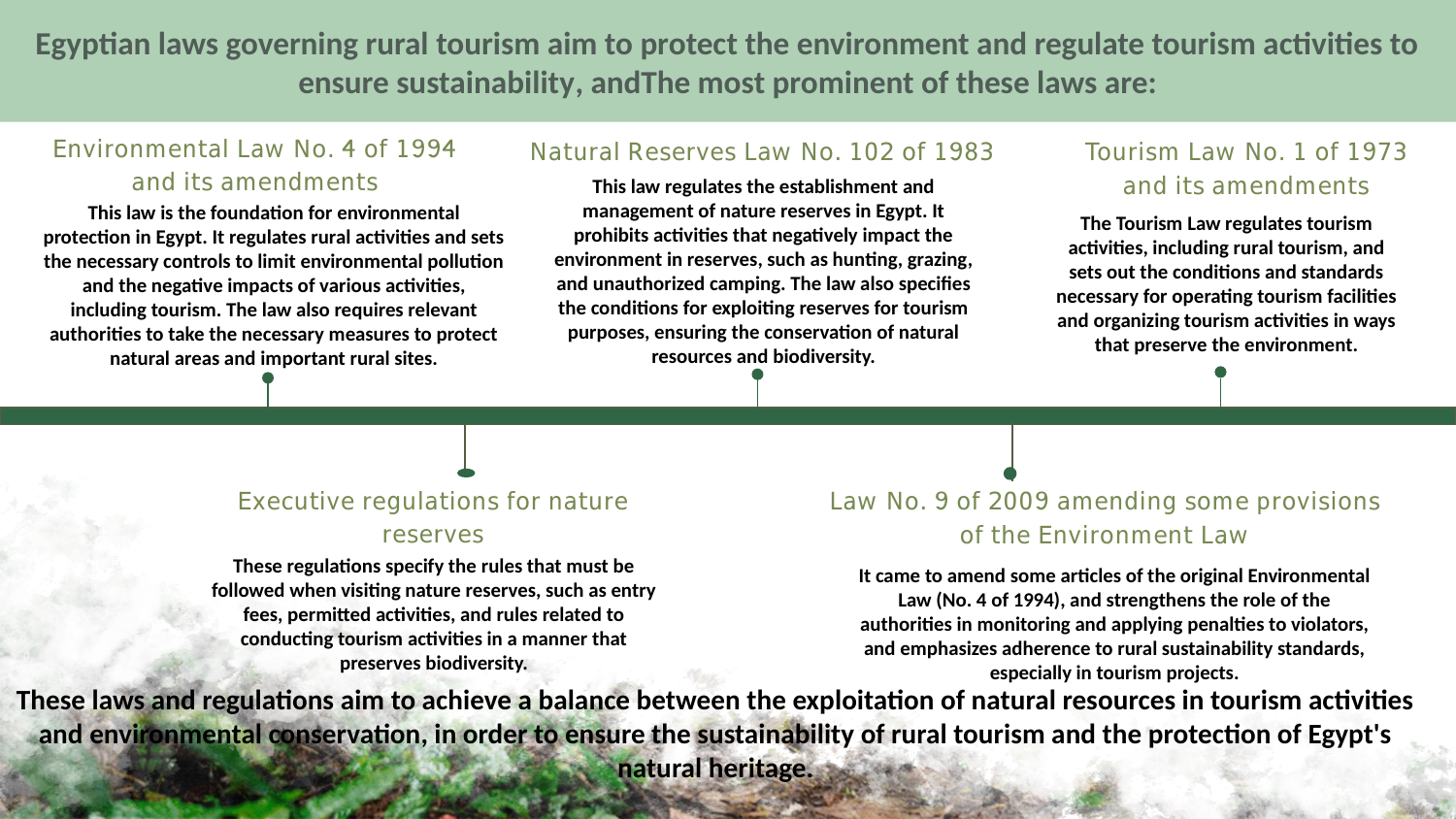

# Egyptian laws governing rural tourism aim to protect the environment and regulate tourism activities to ensure sustainability, andThe most prominent of these laws are:
Environmental Law No. 4 of 1994 and its amendments
Natural Reserves Law No. 102 of 1983
Tourism Law No. 1 of 1973 and its amendments
This law regulates the establishment and management of nature reserves in Egypt. It prohibits activities that negatively impact the environment in reserves, such as hunting, grazing, and unauthorized camping. The law also specifies the conditions for exploiting reserves for tourism purposes, ensuring the conservation of natural resources and biodiversity.
The Tourism Law regulates tourism activities, including rural tourism, and sets out the conditions and standards necessary for operating tourism facilities and organizing tourism activities in ways that preserve the environment.
This law is the foundation for environmental protection in Egypt. It regulates rural activities and sets the necessary controls to limit environmental pollution and the negative impacts of various activities, including tourism. The law also requires relevant authorities to take the necessary measures to protect natural areas and important rural sites.

Executive regulations for nature reserves
Law No. 9 of 2009 amending some provisions of the Environment Law
These regulations specify the rules that must be followed when visiting nature reserves, such as entry fees, permitted activities, and rules related to conducting tourism activities in a manner that preserves biodiversity.
It came to amend some articles of the original Environmental Law (No. 4 of 1994), and strengthens the role of the authorities in monitoring and applying penalties to violators, and emphasizes adherence to rural sustainability standards, especially in tourism projects.
These laws and regulations aim to achieve a balance between the exploitation of natural resources in tourism activities and environmental conservation, in order to ensure the sustainability of rural tourism and the protection of Egypt's natural heritage.